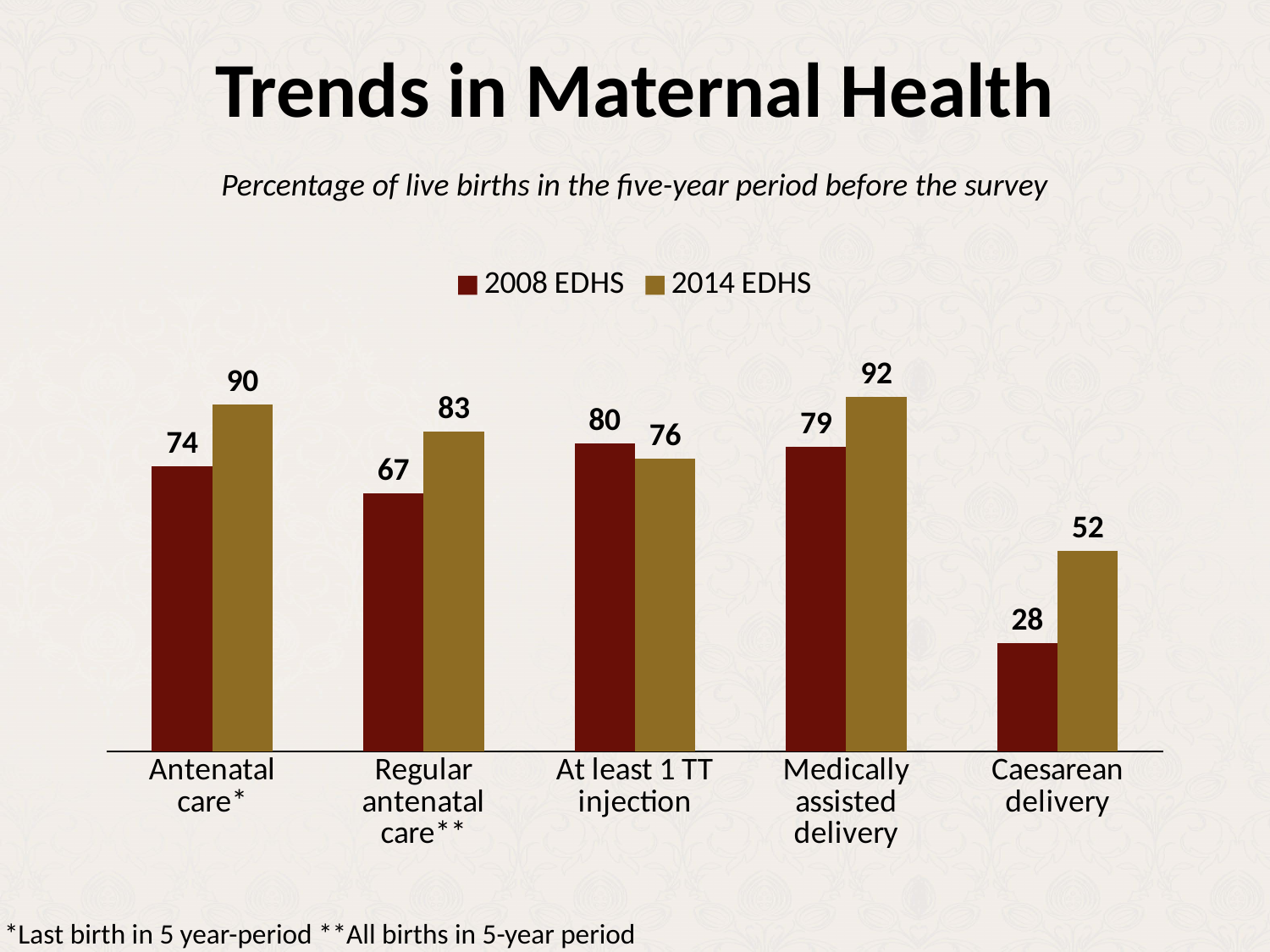

# Trends in Maternal Health
Percentage of live births in the five-year period before the survey

### Chart

| Category | 2008 EDHS | 2014 EDHS |
|---|---|---|
| Antenatal care* | 74.0 | 90.0 |
| Regular antenatal care** | 67.0 | 83.0 |
| At least 1 TT injection | 80.0 | 76.0 |
| Medically assisted delivery | 79.0 | 92.0 |
| Caesarean delivery | 28.0 | 52.0 |
*Last birth in 5 year-period **All births in 5-year period